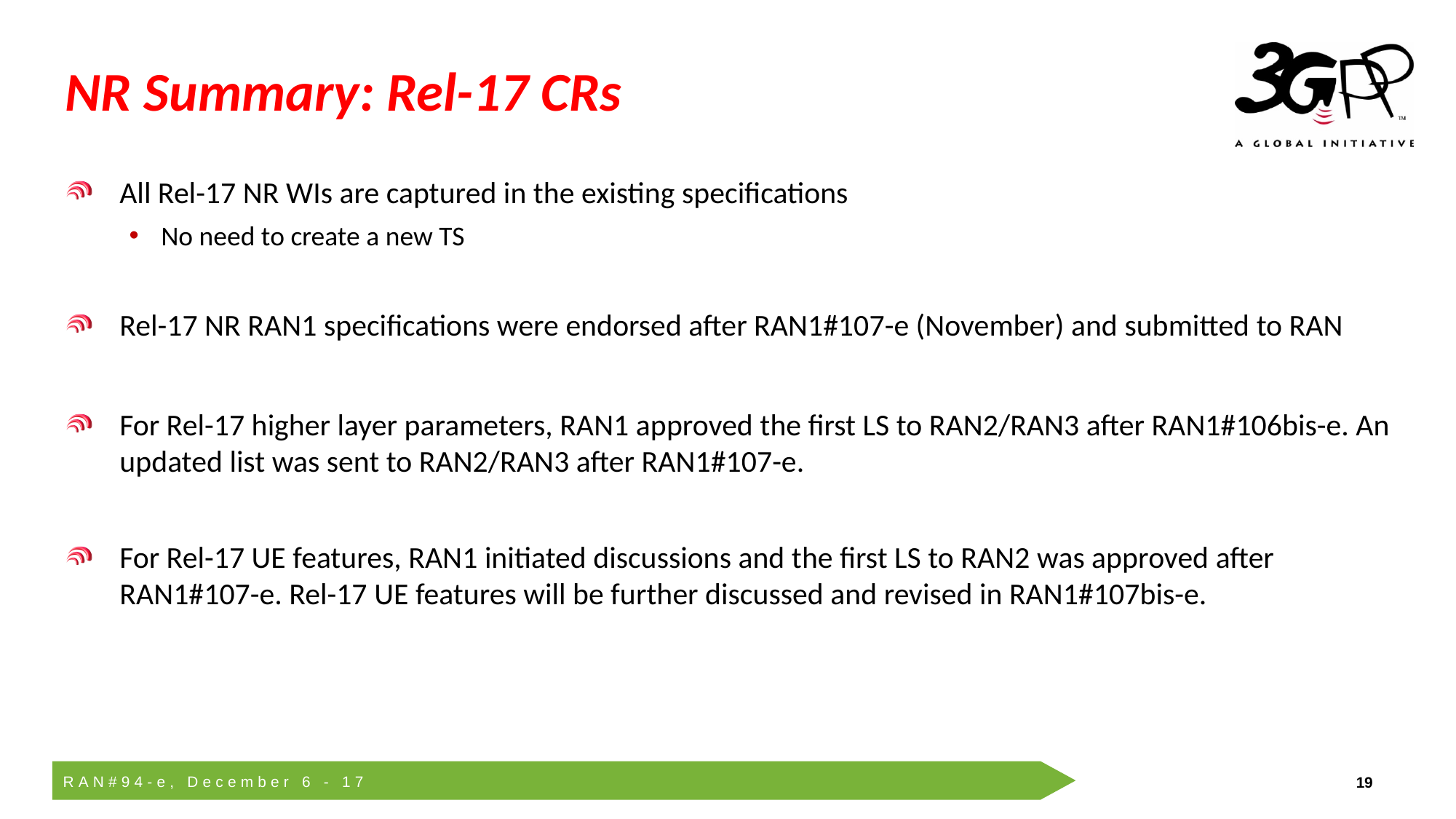

# NR Summary: Rel-17 CRs
All Rel-17 NR WIs are captured in the existing specifications
No need to create a new TS

Rel-17 NR RAN1 specifications were endorsed after RAN1#107-e (November) and submitted to RAN

For Rel-17 higher layer parameters, RAN1 approved the first LS to RAN2/RAN3 after RAN1#106bis-e. An updated list was sent to RAN2/RAN3 after RAN1#107-e.

For Rel-17 UE features, RAN1 initiated discussions and the first LS to RAN2 was approved after RAN1#107-e. Rel-17 UE features will be further discussed and revised in RAN1#107bis-e.